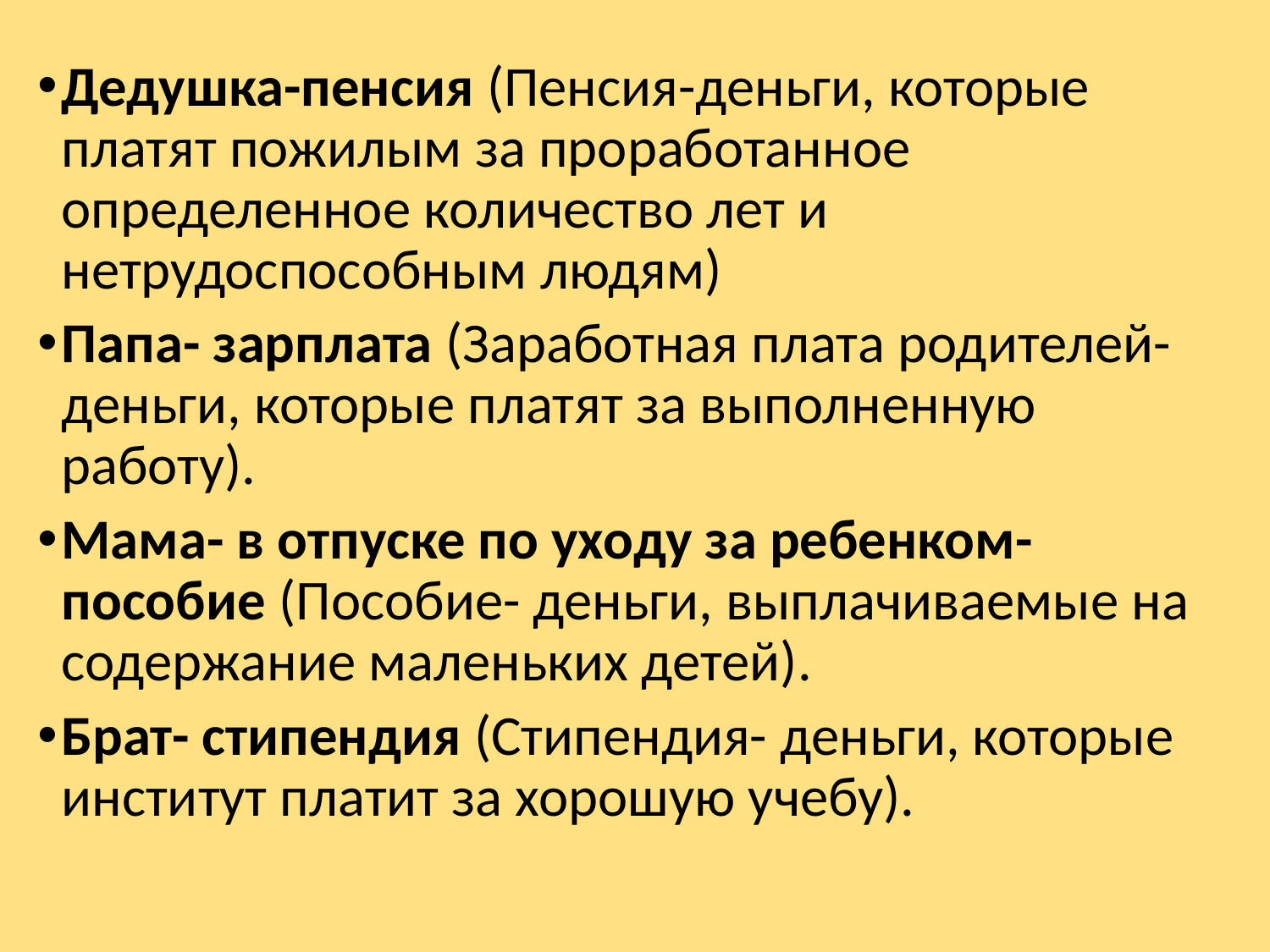

Дедушка-пенсия (Пенсия-деньги, которые платят пожилым за проработанное определенное количество лет и нетрудоспособным людям)
Папа- зарплата (Заработная плата родителей- деньги, которые платят за выполненную работу).
Мама- в отпуске по уходу за ребенком- пособие (Пособие- деньги, выплачиваемые на содержание маленьких детей).
Брат- стипендия (Стипендия- деньги, которые институт платит за хорошую учебу).
#